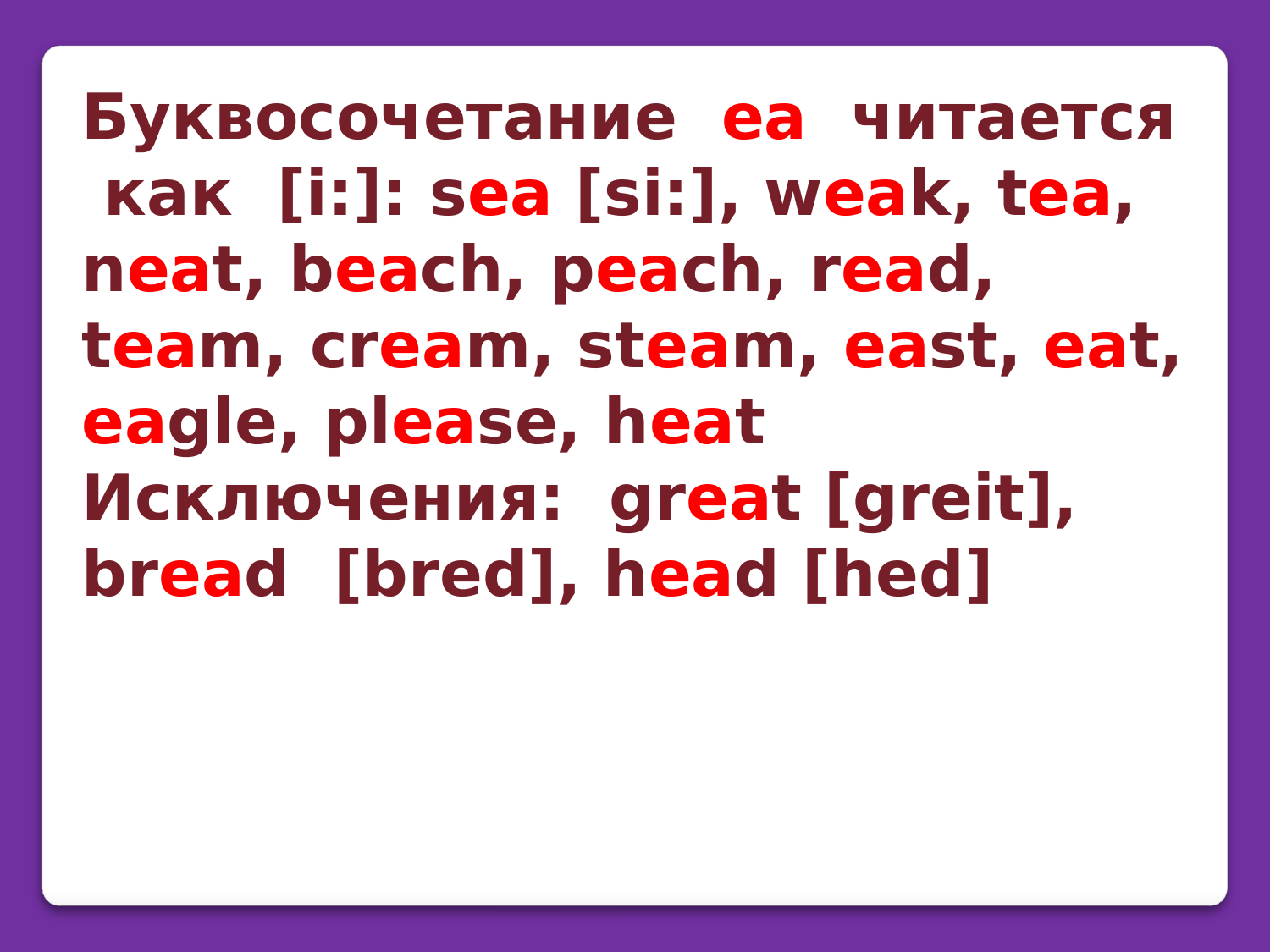

Буквосочетание  eа  читается  как  [i:]: sea [si:], weak, tea, neat, beach, peach, read, team, cream, steam, east, eat, eagle, please, heat
Исключения:  great [greit], bread  [bred], head [hed]